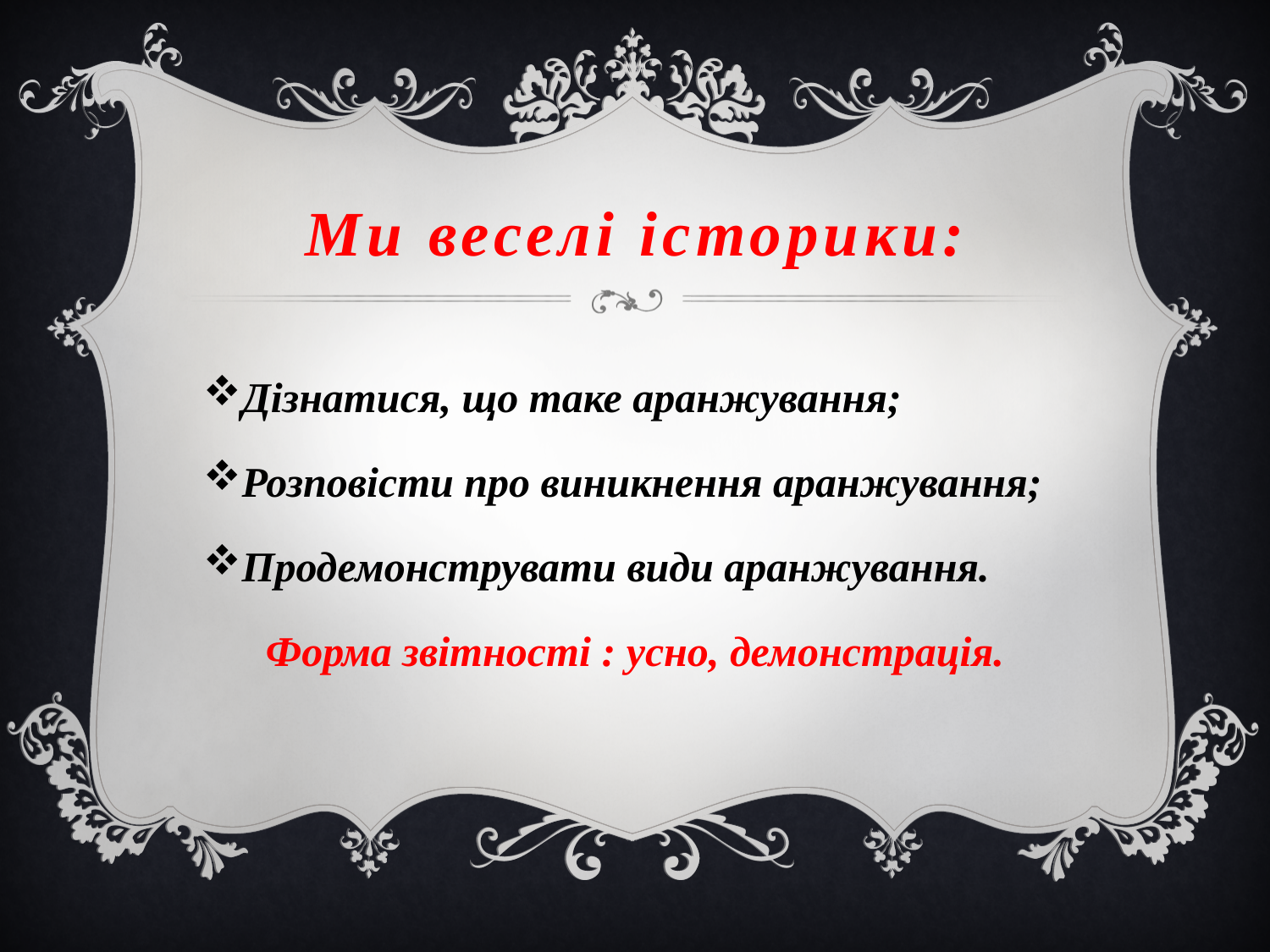

# Ми веселі історики:
Дізнатися, що таке аранжування;
Розповісти про виникнення аранжування;
Продемонструвати види аранжування.
Форма звітності : усно, демонстрація.